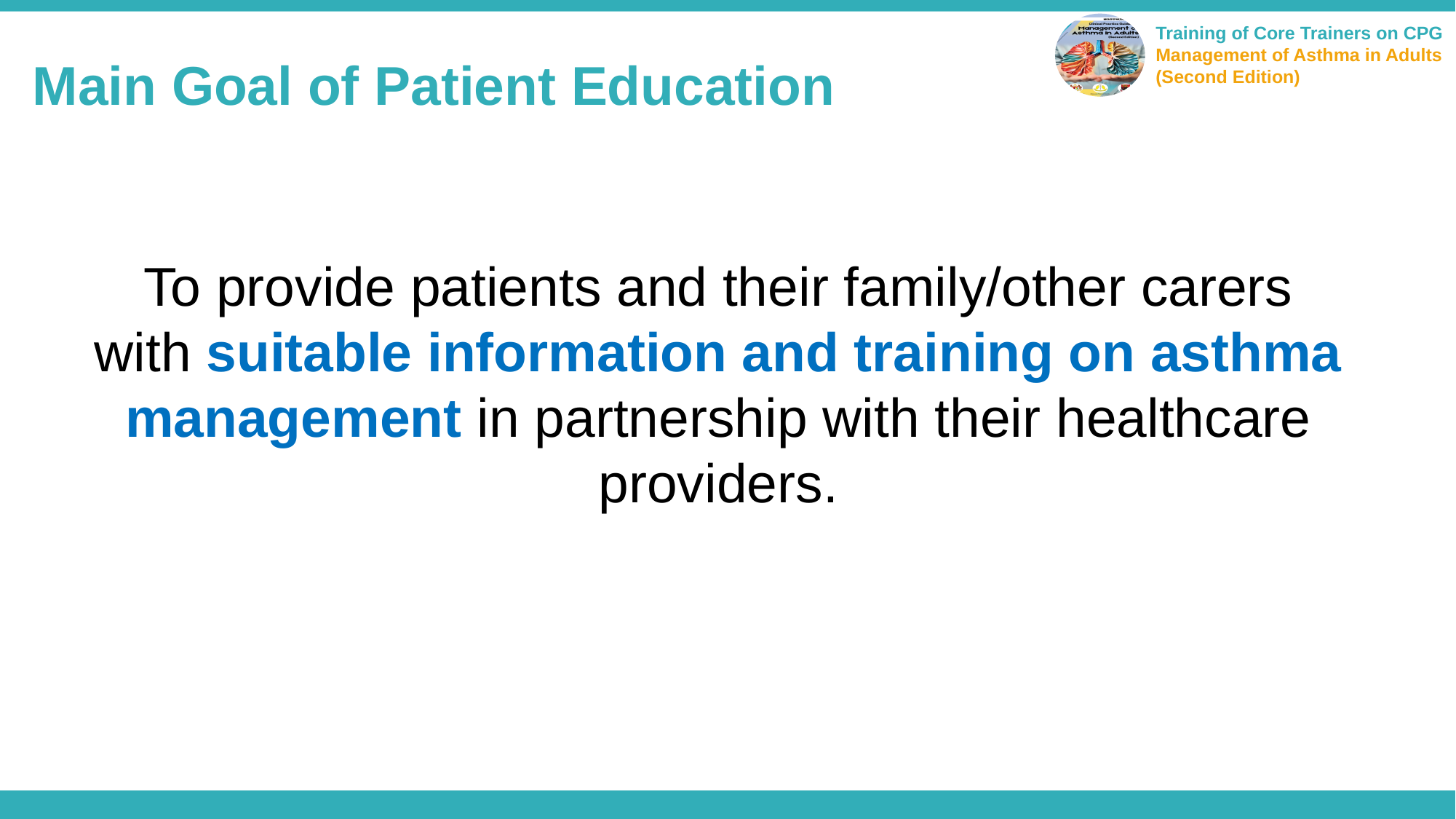

Main Goal of Patient Education
To provide patients and their family/other carers with suitable information and training on asthma management in partnership with their healthcare providers.